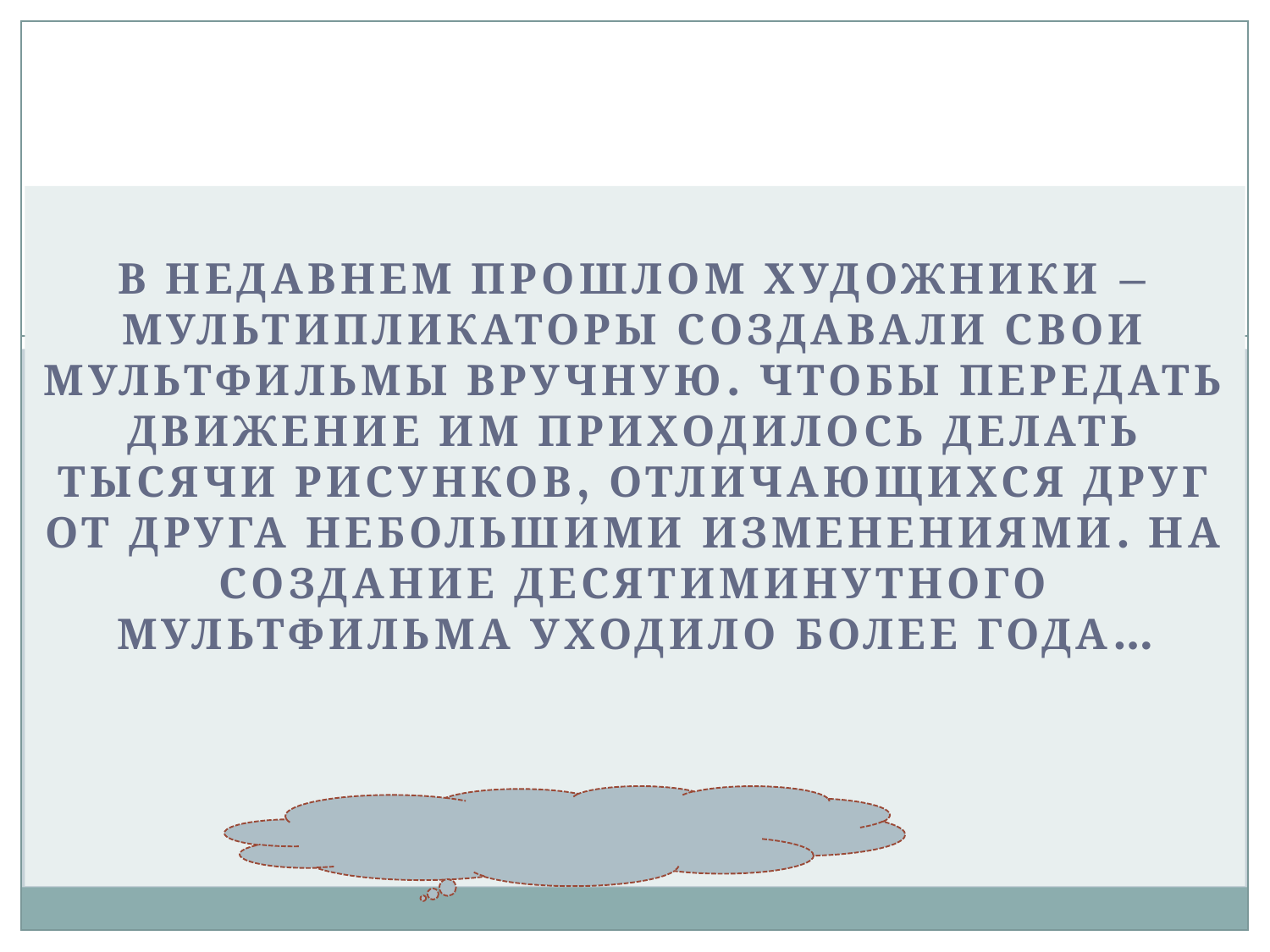

#

В недавнем прошлом художники – мультипликаторы создавали свои мультфильмы вручную. Чтобы передать движение им приходилось делать тысячи рисунков, отличающихся друг от друга небольшими изменениями. На создание десятиминутного мультфильма уходило более года…